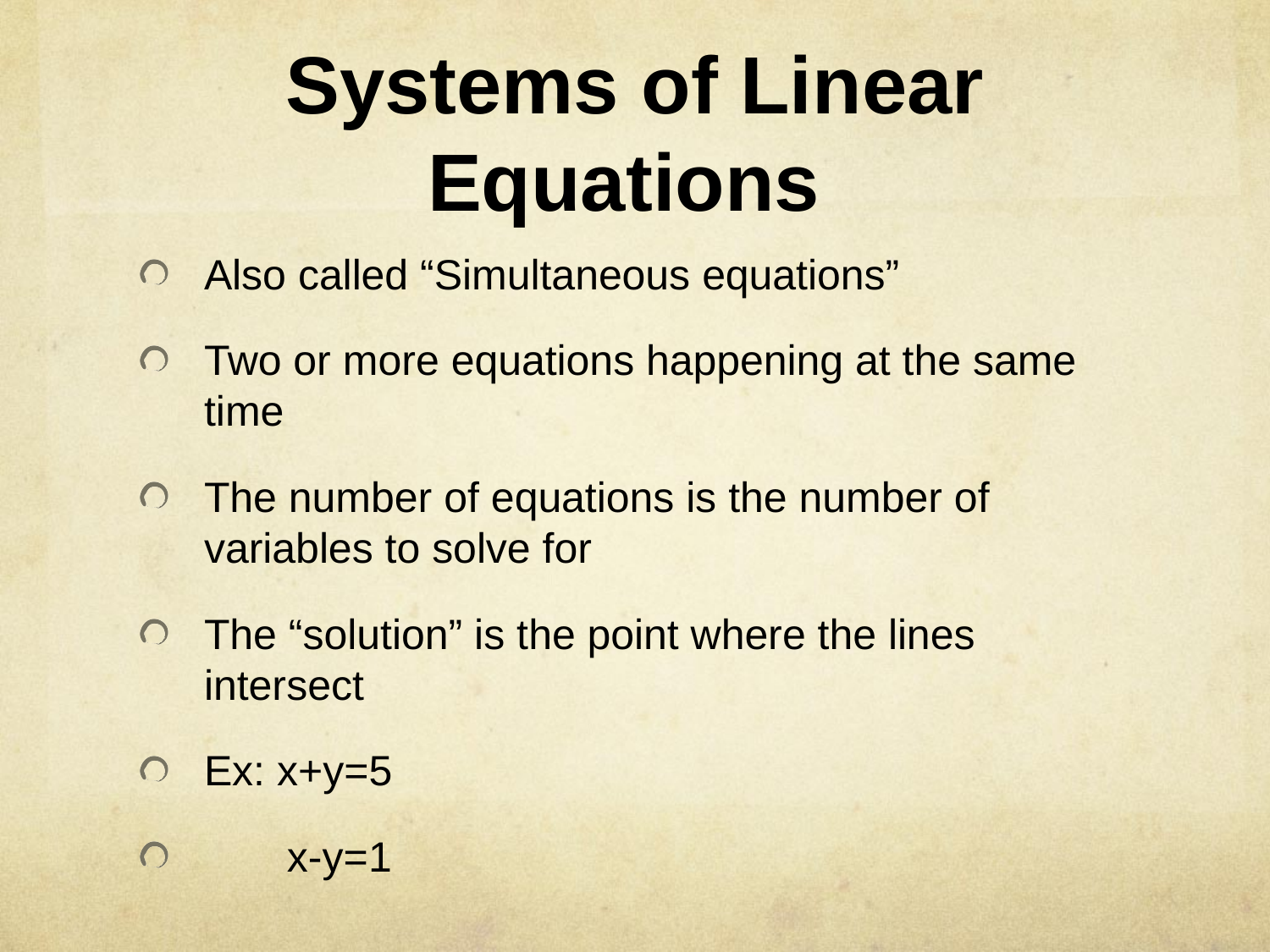

# Systems of Linear Equations
Also called “Simultaneous equations”
Two or more equations happening at the same time
The number of equations is the number of variables to solve for
The “solution” is the point where the lines intersect
Ex: x+y=5
       x-y=1